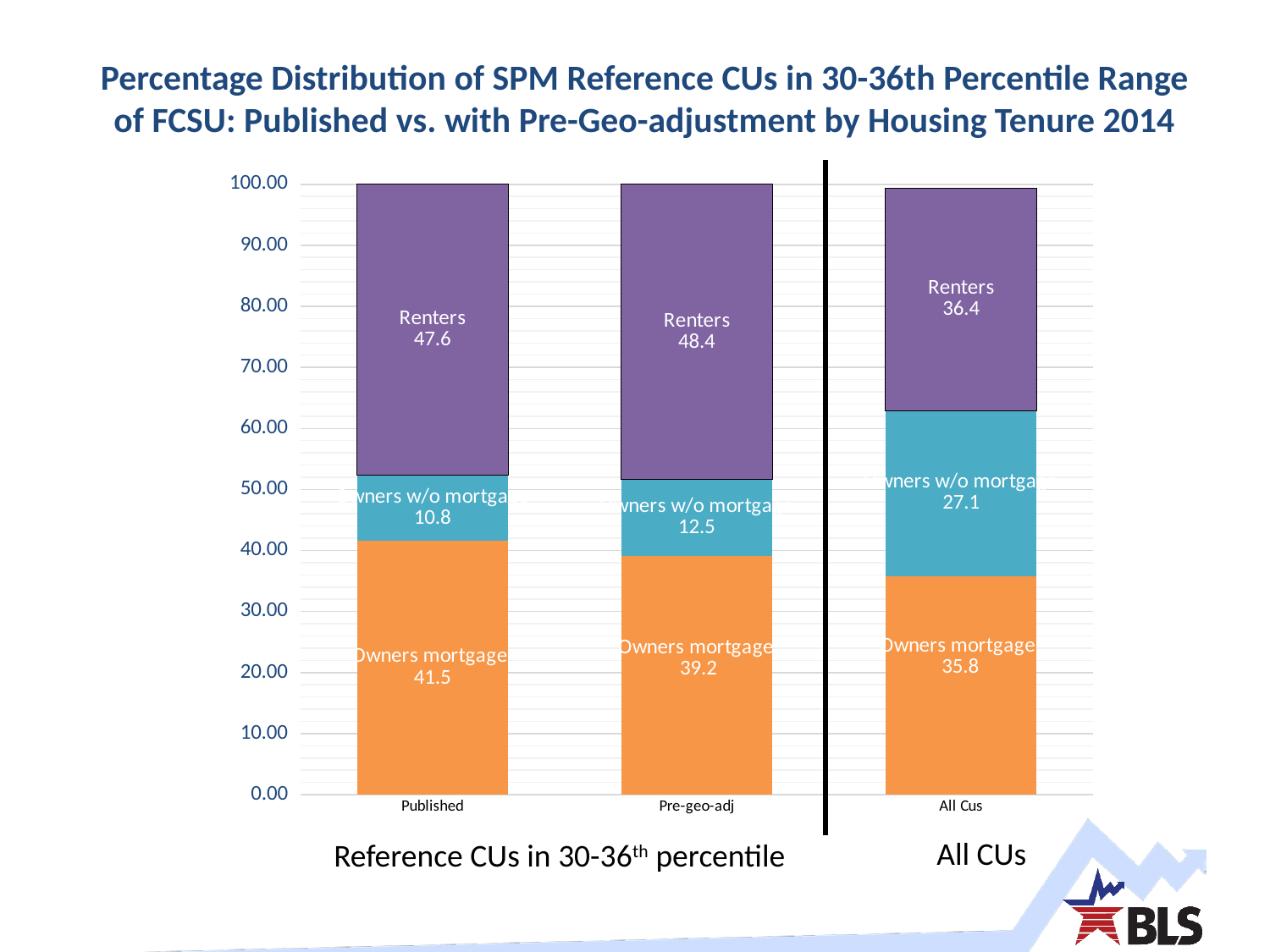

Percentage Distribution of SPM Reference CUs in 30-36th Percentile Range of FCSU: Published vs. with Pre-Geo-adjustment by Housing Tenure 2014

### Chart

| Category | Owners mortgage | Owners w/o mortgage | Renters |
|---|---|---|---|
| Published | 41.54347332 | 10.82259318 | 47.6339335 |
| Pre-geo-adj | 39.1609701641985 | 12.4577119306392 | 48.3813179051623 |
| All Cus | 35.7931204776906 | 27.1432098950188 | 36.4291433146517 |
All CUs
Reference CUs in 30-36th percentile